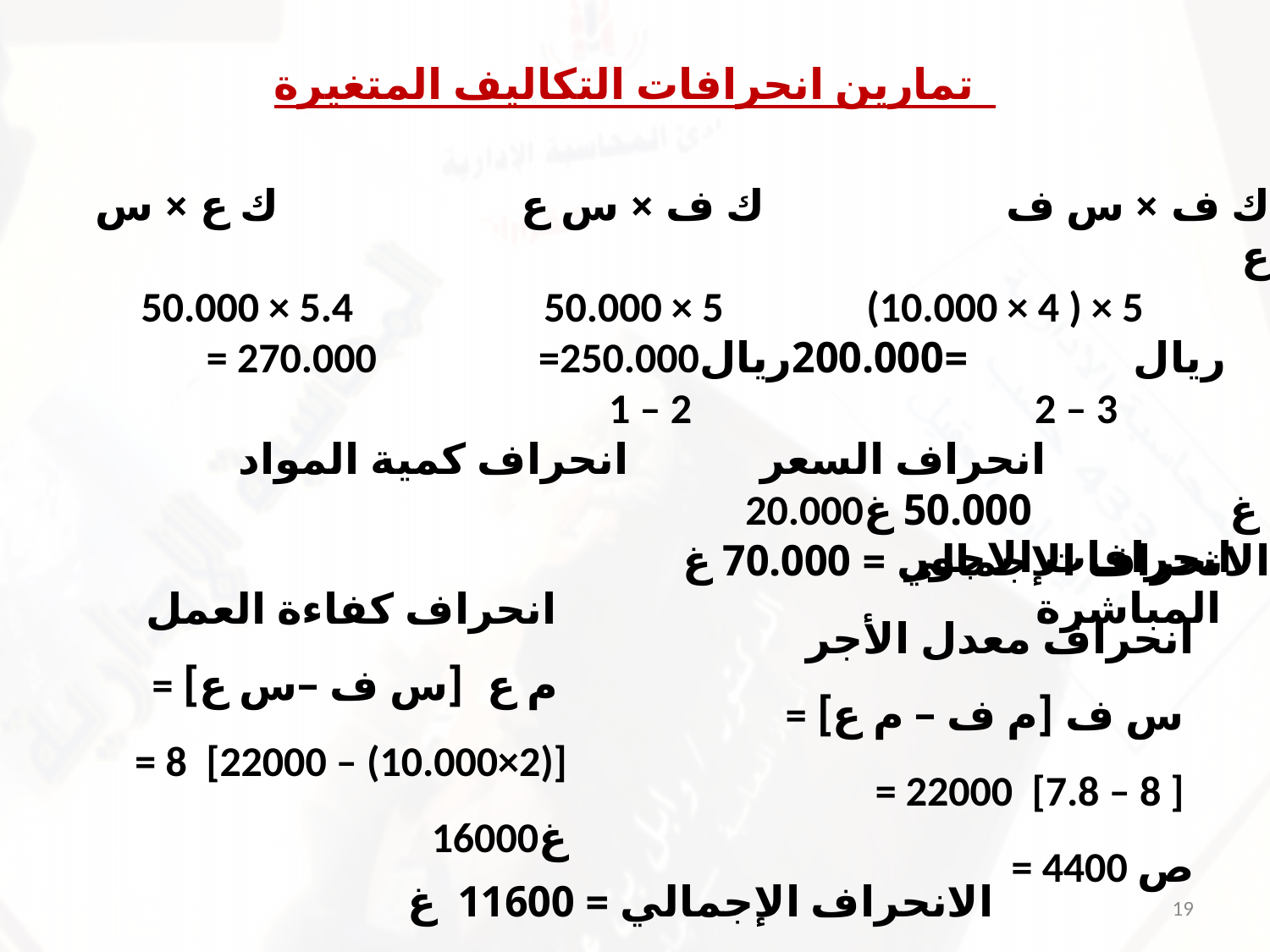

# تمارين انحرافات التكاليف المتغيرة

     ك ف × س ف                      ك ف × س ع                      ك ع × س ع
 50.000 × 5.4                    50.000 × 5               (10.000 × 4 ) × 5
        = 270.000                 =250.000ريال               =200.000ريال
                                  1 – 2                                    2 – 3
انحراف السعر            انحراف كمية المواد
                             20.000غ                  50.000 غ
                                الانحراف الإجمالي = 70.000 غ
انحرافات الاجور المباشرة
انحراف كفاءة العمل
= م ع  [س ف –س ع]
= 8  [22000 – (10.000×2)]
16000غ
انحراف معدل الأجر
= س ف [م ف – م ع]
= 22000  [7.8 – 8 ]
= 4400 ص
 الانحراف الإجمالي = 11600  غ
19